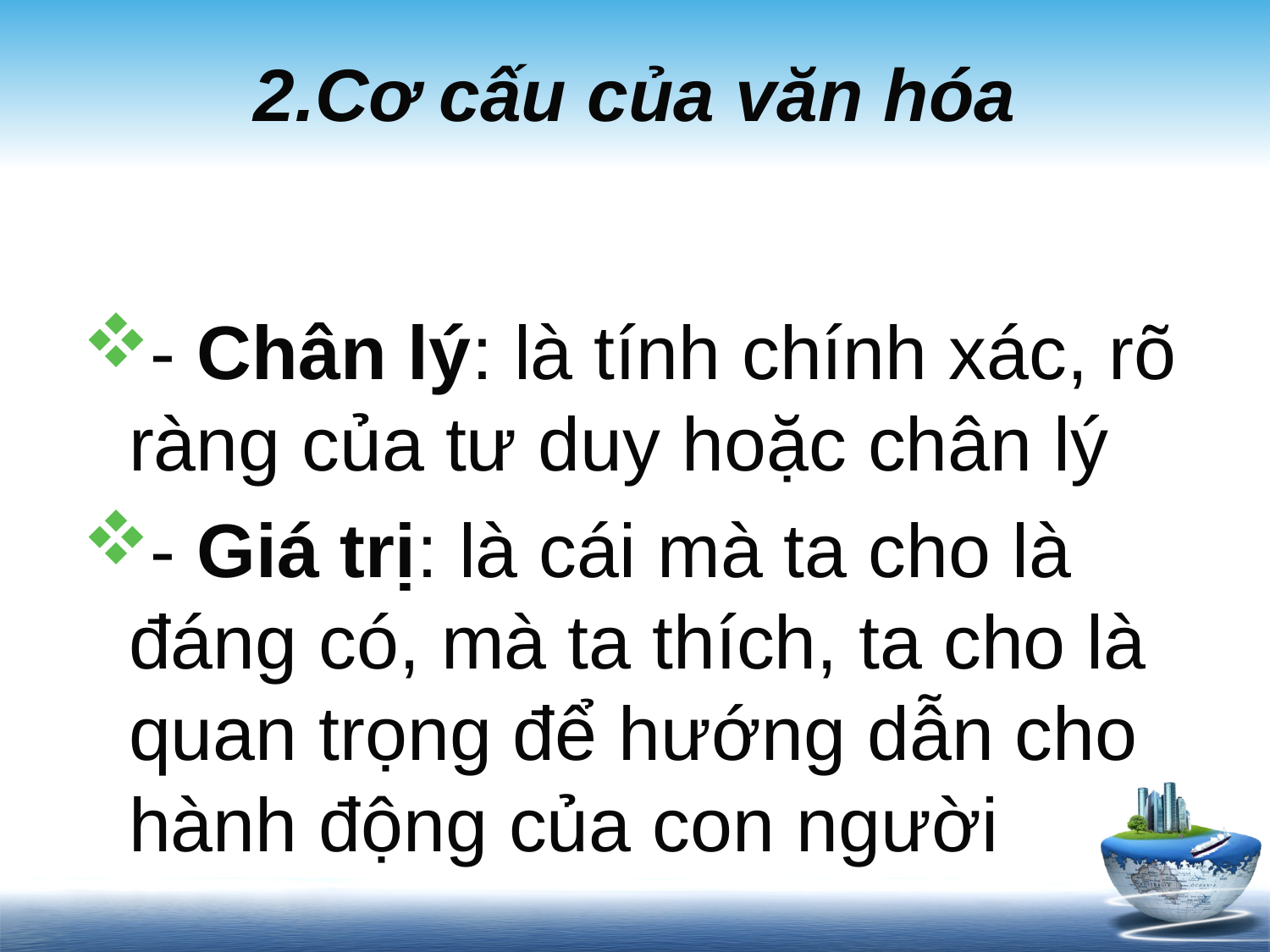

# 2.Cơ cấu của văn hóa
- Chân lý: là tính chính xác, rõ ràng của tư duy hoặc chân lý
- Giá trị: là cái mà ta cho là đáng có, mà ta thích, ta cho là quan trọng để hướng dẫn cho hành động của con người